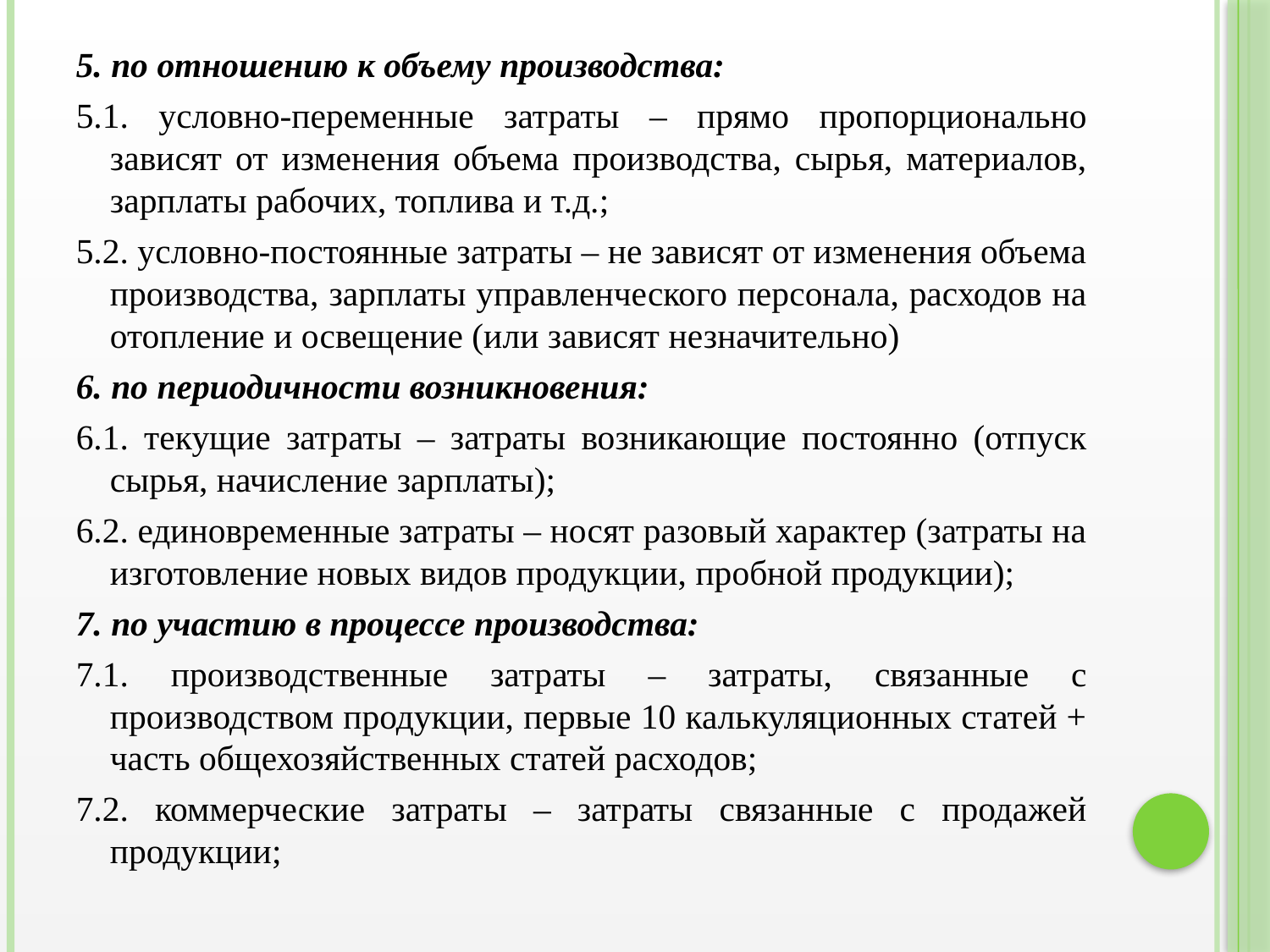

5. по отношению к объему производства:
5.1. условно-переменные затраты – прямо пропорционально зависят от изменения объема производства, сырья, материалов, зарплаты рабочих, топлива и т.д.;
5.2. условно-постоянные затраты – не зависят от изменения объема производства, зарплаты управленческого персонала, расходов на отопление и освещение (или зависят незначительно)
6. по периодичности возникновения:
6.1. текущие затраты – затраты возникающие постоянно (отпуск сырья, начисление зарплаты);
6.2. единовременные затраты – носят разовый характер (затраты на изготовление новых видов продукции, пробной продукции);
7. по участию в процессе производства:
7.1. производственные затраты – затраты, связанные с производством продукции, первые 10 калькуляционных статей + часть общехозяйственных статей расходов;
7.2. коммерческие затраты – затраты связанные с продажей продукции;